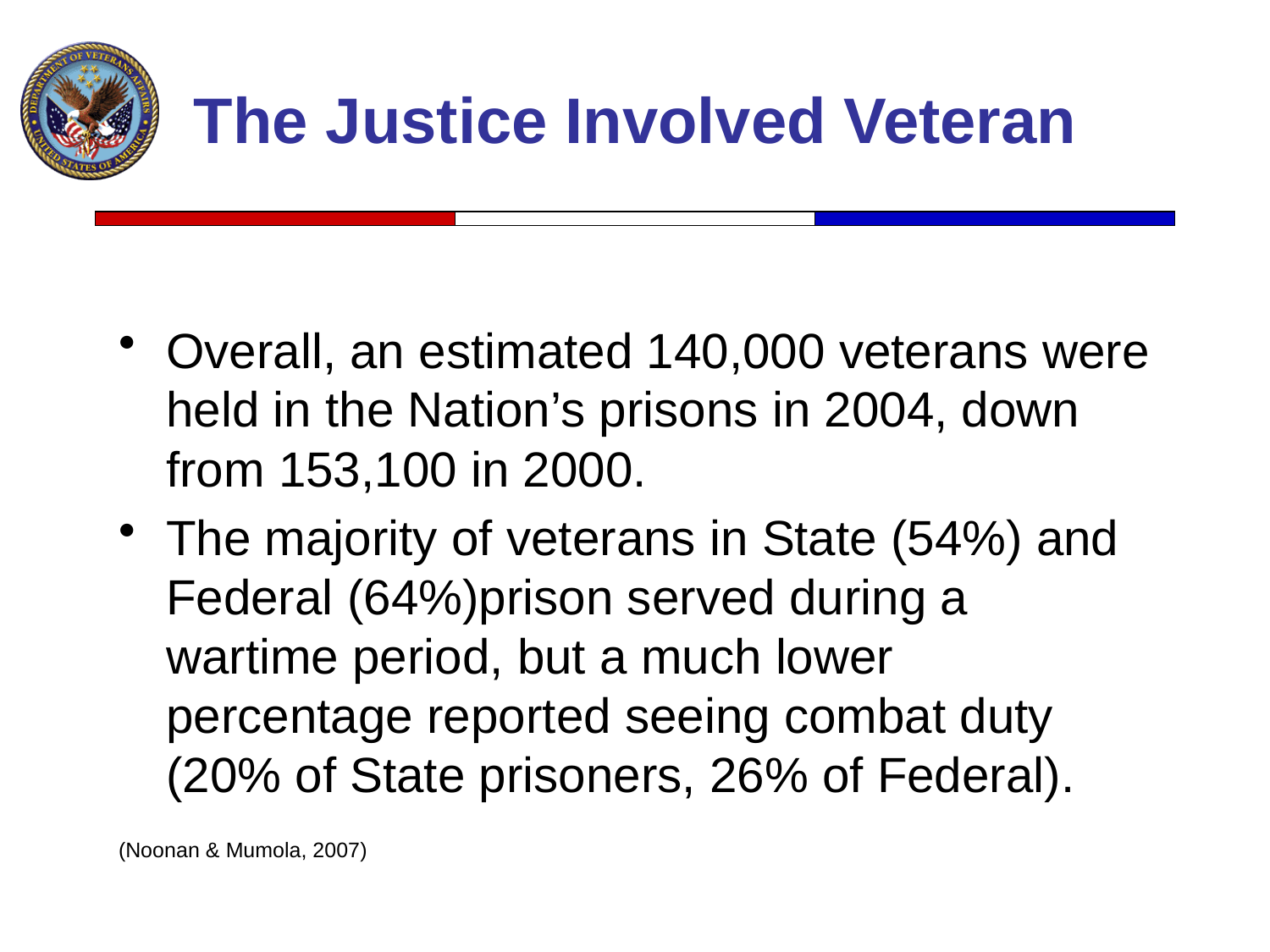

# The Justice Involved Veteran

Overall, an estimated 140,000 veterans were held in the Nation’s prisons in 2004, down from 153,100 in 2000.
The majority of veterans in State (54%) and Federal (64%)prison served during a wartime period, but a much lower percentage reported seeing combat duty (20% of State prisoners, 26% of Federal).

(Noonan & Mumola, 2007)